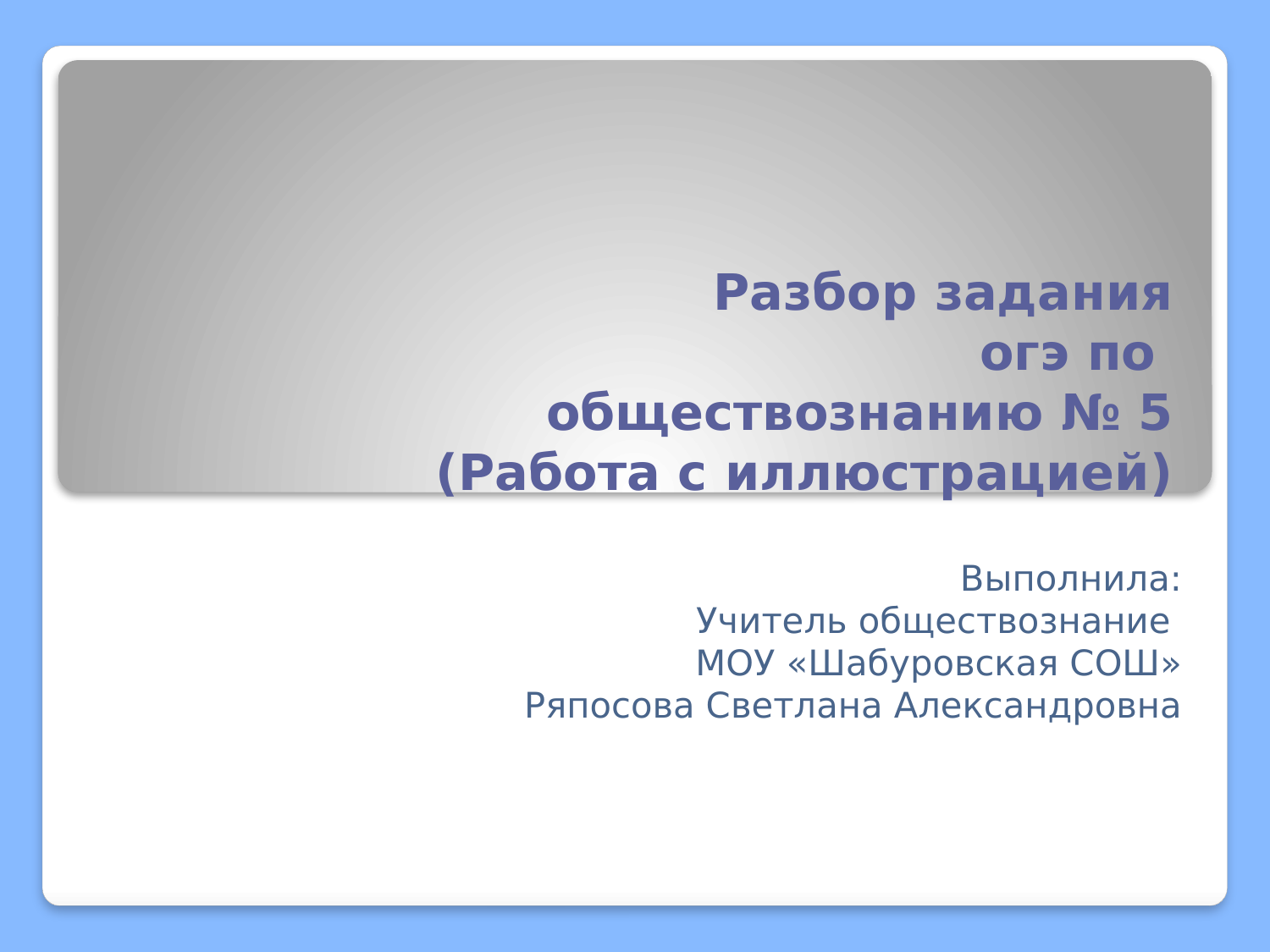

# Разбор задания огэ по обществознанию № 5 (Работа с иллюстрацией)
Выполнила:
Учитель обществознание
МОУ «Шабуровская СОШ»
Ряпосова Светлана Александровна